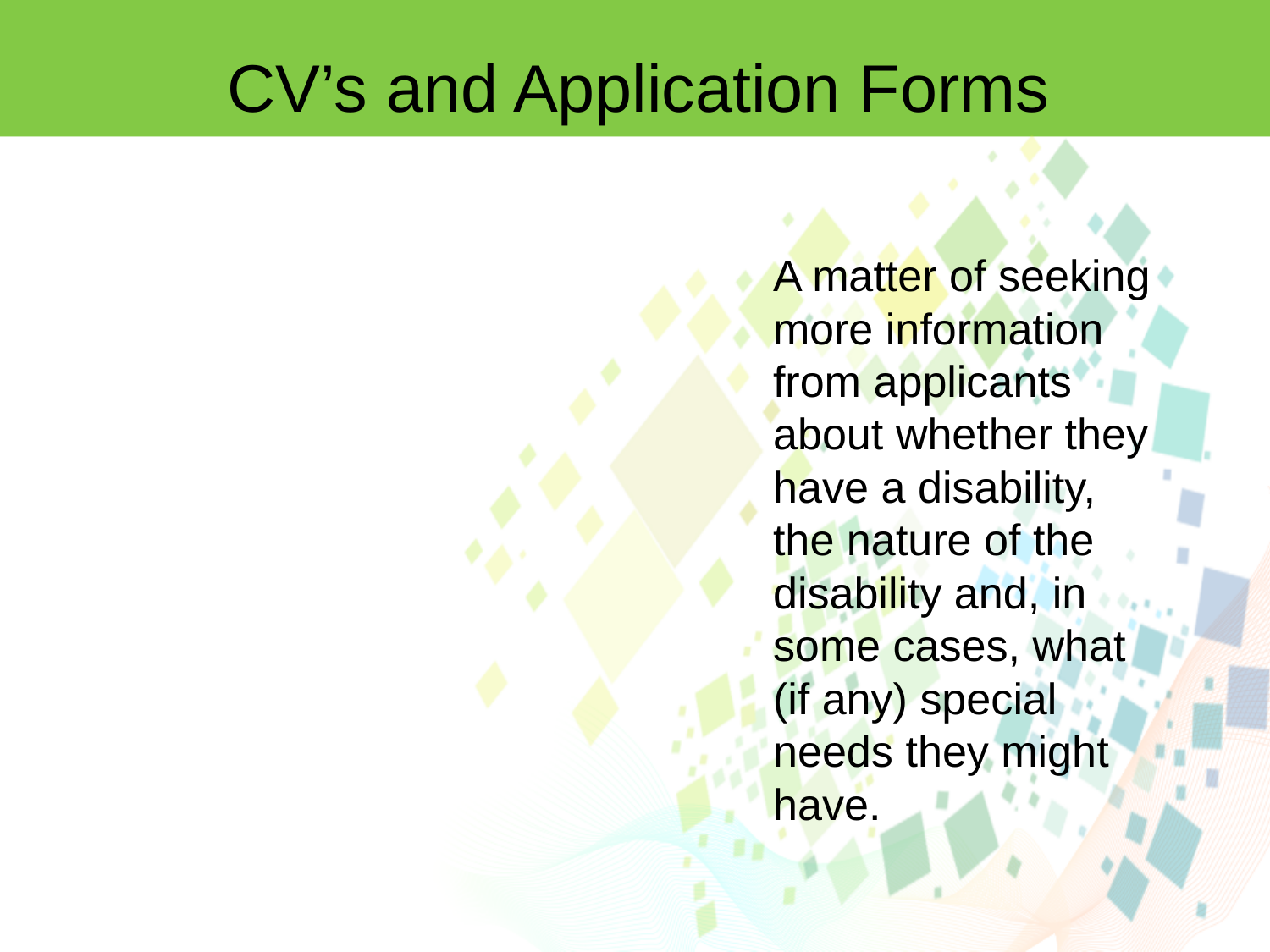

CV’s and Application Forms
A matter of seeking more information from applicants about whether they have a disability, the nature of the disability and, in some cases, what (if any) special needs they might have.